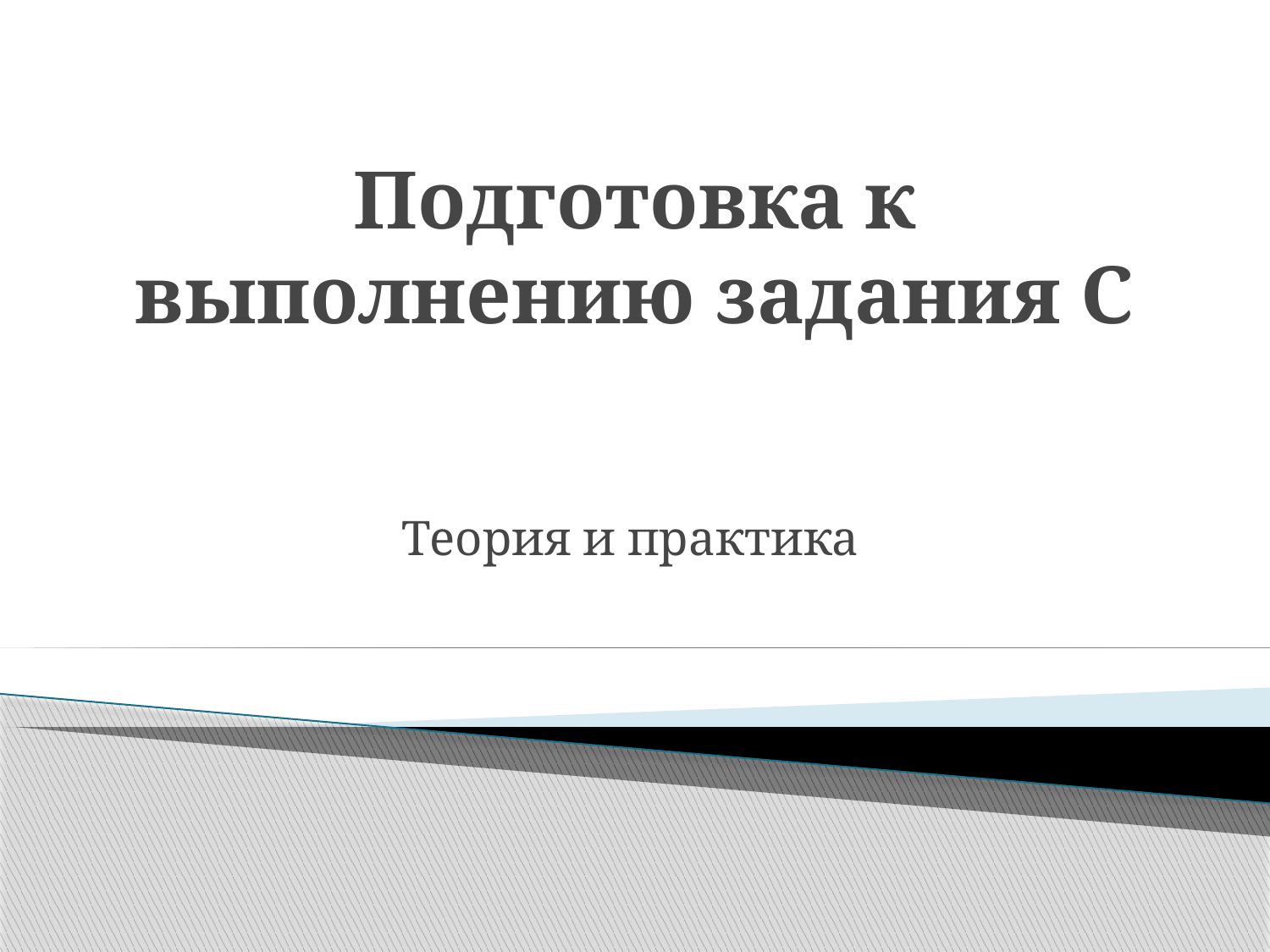

# Подготовка к выполнению задания С
Теория и практика